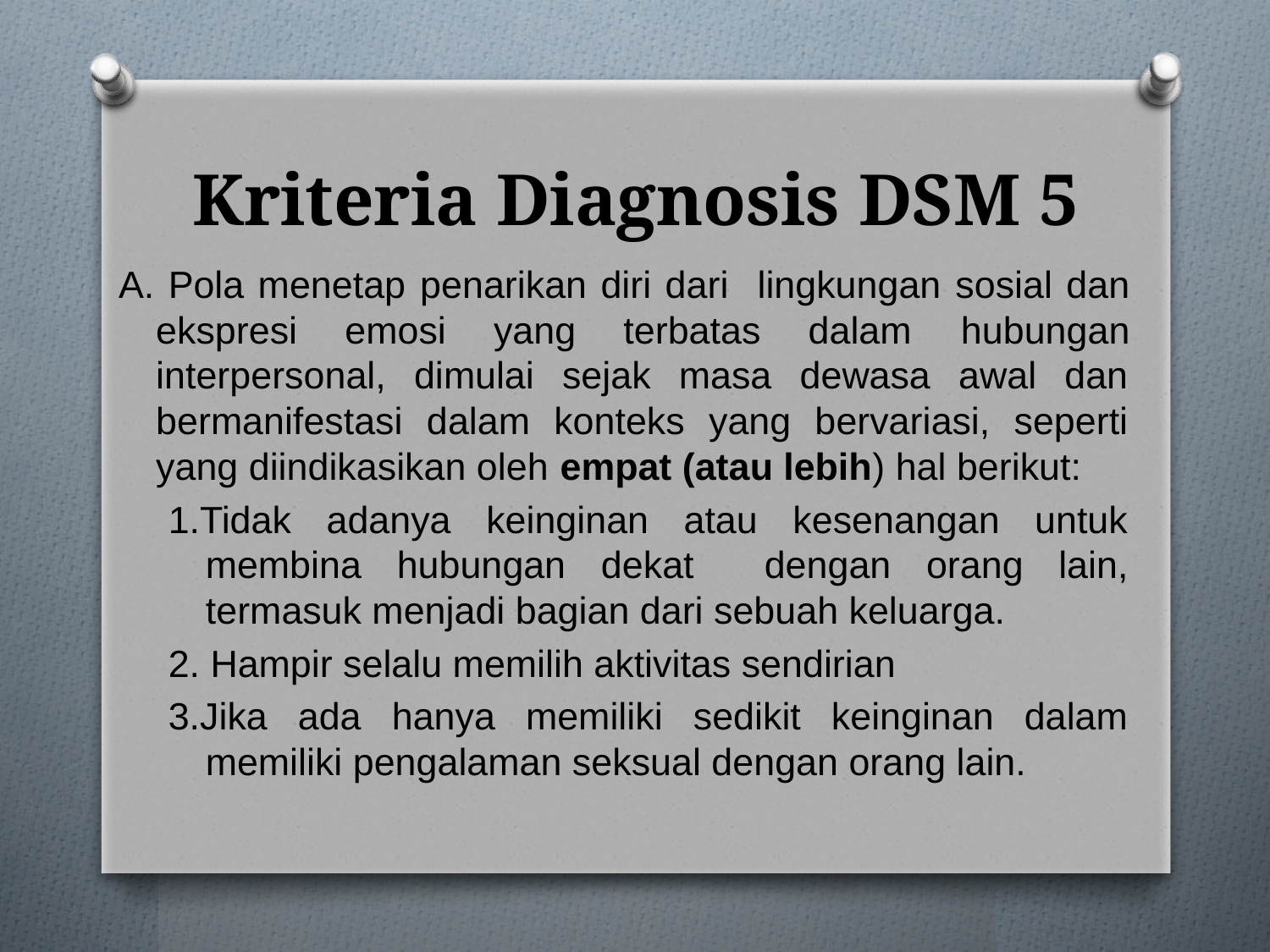

# Kriteria Diagnosis DSM 5
A. Pola menetap penarikan diri dari  lingkungan sosial dan ekspresi emosi yang terbatas dalam hubungan interpersonal, dimulai sejak masa dewasa awal dan bermanifestasi dalam konteks yang bervariasi, seperti yang diindikasikan oleh empat (atau lebih) hal berikut:
1.Tidak adanya keinginan atau kesenangan untuk membina hubungan dekat  dengan orang lain, termasuk menjadi bagian dari sebuah keluarga.
2. Hampir selalu memilih aktivitas sendirian
3.Jika ada hanya memiliki sedikit keinginan dalam memiliki pengalaman seksual dengan orang lain.